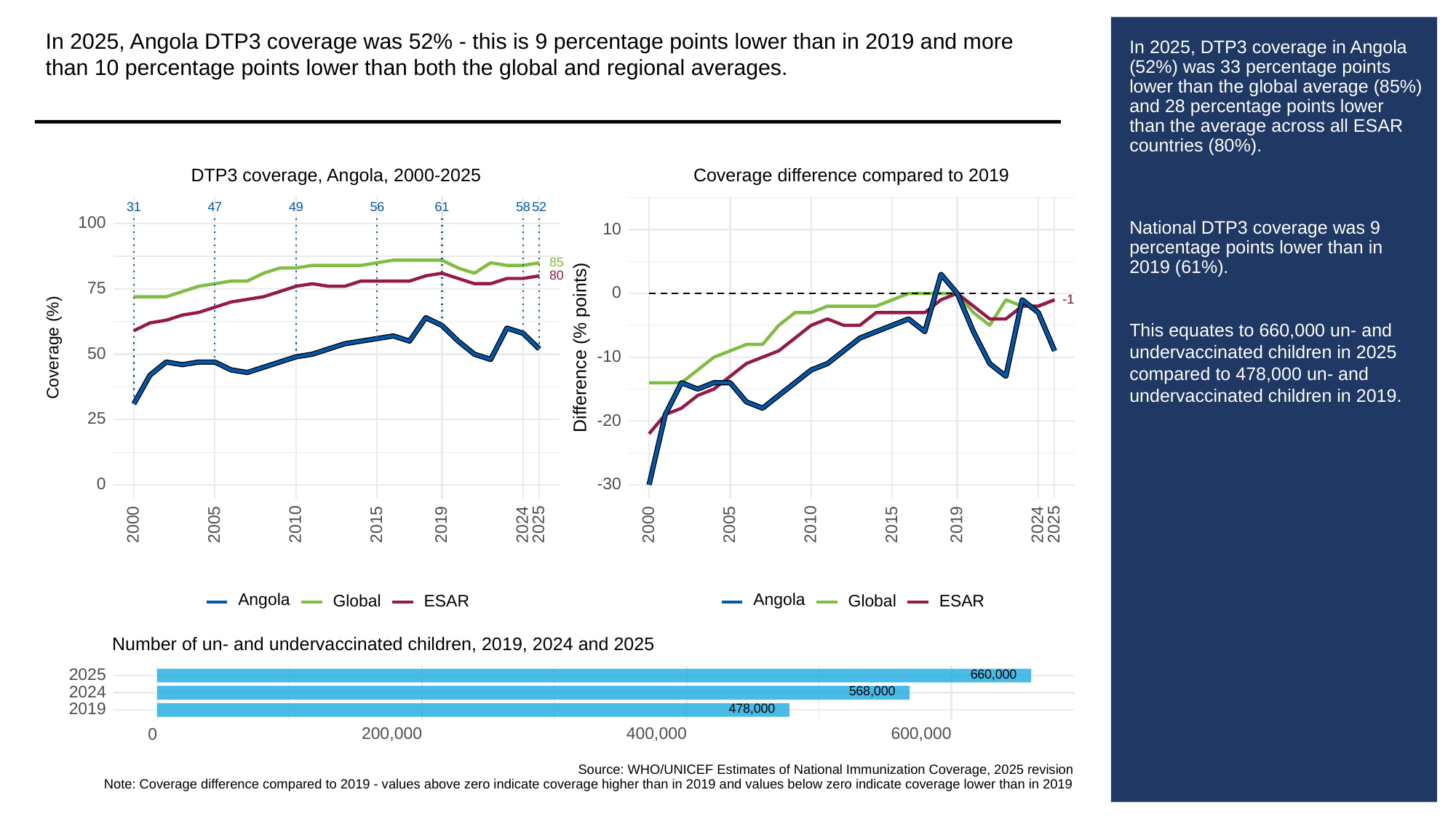

In 2025, Angola DTP3 coverage was 52% - this is 9 percentage points lower than in 2019 and more than 10 percentage points lower than both the global and regional averages.
# In 2025, DTP3 coverage in Angola (52%) was 33 percentage points lower than the global average (85%) and 28 percentage points lower than the average across all ESAR countries (80%).

National DTP3 coverage was 9 percentage points lower than in 2019 (61%).

This equates to 660,000 un- and undervaccinated children in 2025 compared to 478,000 un- and undervaccinated children in 2019.

Coverage difference compared to 2019
DTP3 coverage, Angola, 2000-2025

31
49
56
61
58
52
47
100

10

85

80

75
0

-1
-1

Difference (% points)
Coverage (%)
50
-10

25
-20

-30
0

2000
2005
2010
2015
2019
2024
2025
2000
2005
2010
2015
2019
2024
2025
Angola
Angola
Global
ESAR
Global
ESAR

Number of un- and undervaccinated children, 2019, 2024 and 2025

660,000
2025

568,000
2024

478,000
2019

200,000
400,000
600,000
0
Source: WHO/UNICEF Estimates of National Immunization Coverage, 2025 revision
Note: Coverage difference compared to 2019 - values above zero indicate coverage higher than in 2019 and values below zero indicate coverage lower than in 2019